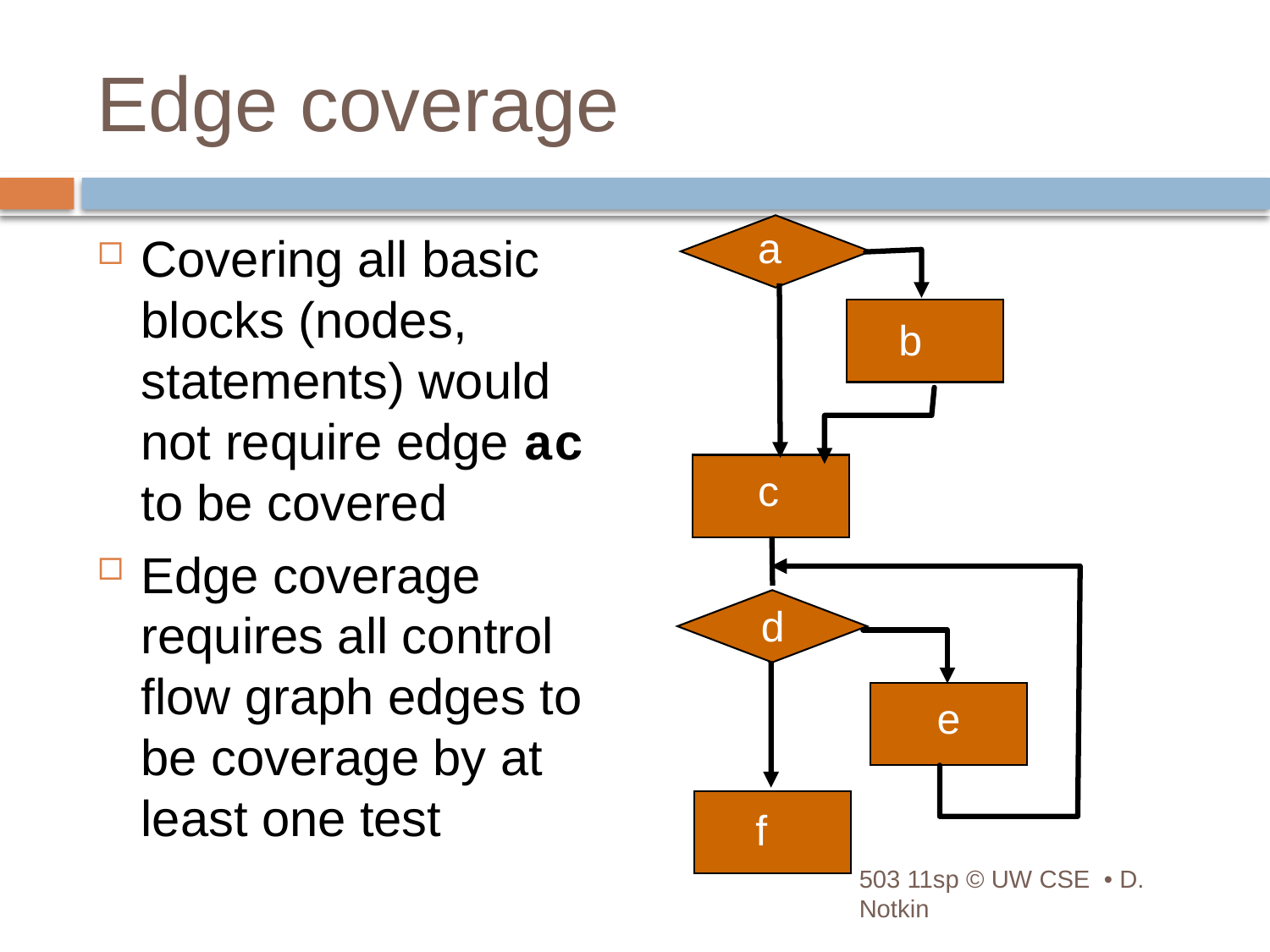

# Edge coverage

a
Covering all basic blocks (nodes, statements) would not require edge ac to be covered
Edge coverage requires all control flow graph edges to be coverage by at least one test

b

c

d

e

f
503 11sp © UW CSE  • D. Notkin
21